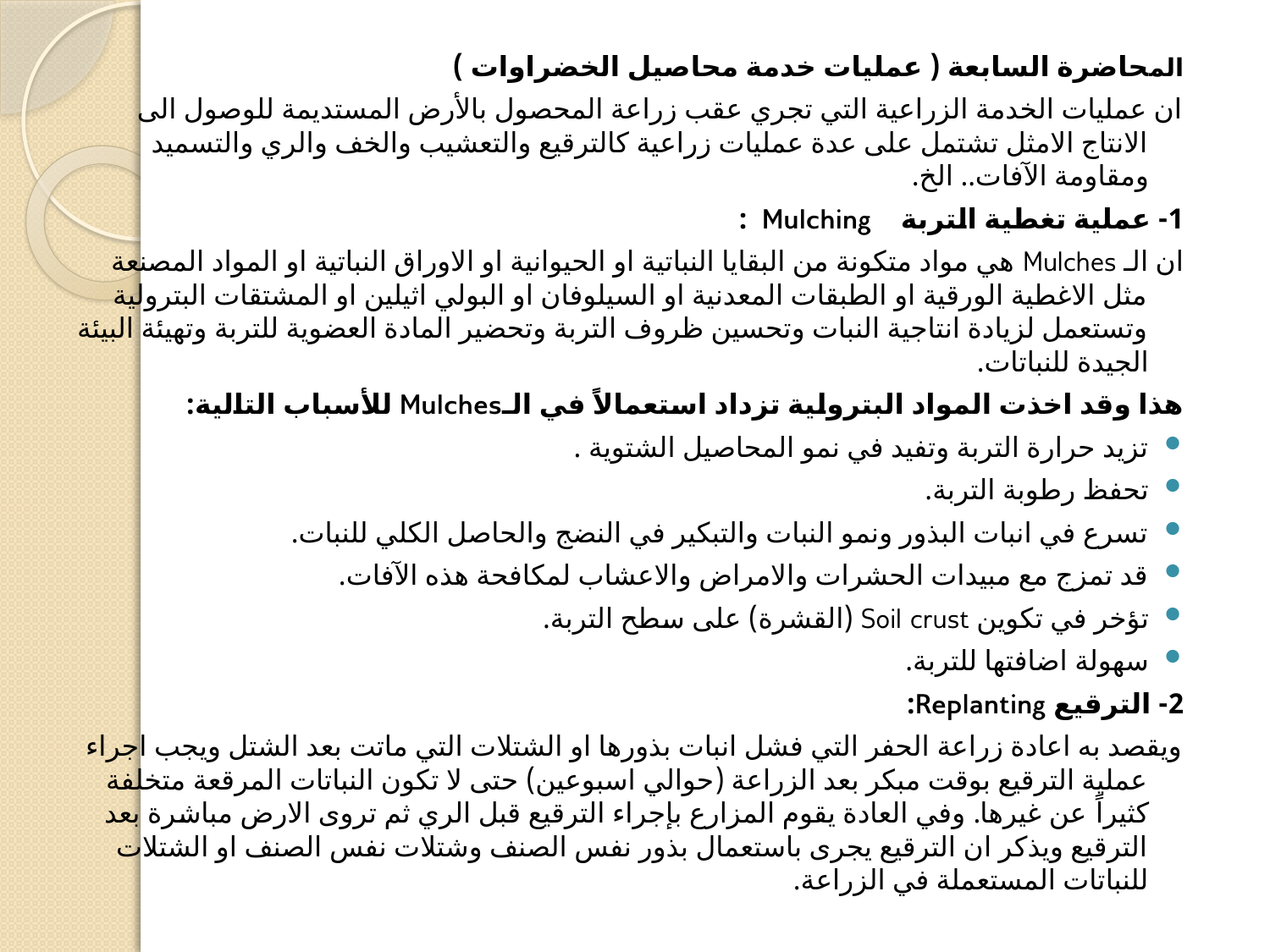

#
المحاضرة السابعة ( عمليات خدمة محاصيل الخضراوات )
ان عمليات الخدمة الزراعية التي تجري عقب زراعة المحصول بالأرض المستديمة للوصول الى الانتاج الامثل تشتمل على عدة عمليات زراعية كالترقيع والتعشيب والخف والري والتسميد ومقاومة الآفات.. الخ.
1- عملية تغطية التربة    Mulching  :
ان الـ Mulches هي مواد متكونة من البقايا النباتية او الحيوانية او الاوراق النباتية او المواد المصنعة مثل الاغطية الورقية او الطبقات المعدنية او السيلوفان او البولي اثيلين او المشتقات البترولية وتستعمل لزيادة انتاجية النبات وتحسين ظروف التربة وتحضير المادة العضوية للتربة وتهيئة البيئة الجيدة للنباتات.
هذا وقد اخذت المواد البترولية تزداد استعمالاً في الـMulches للأسباب التالية:
تزيد حرارة التربة وتفيد في نمو المحاصيل الشتوية .
تحفظ رطوبة التربة.
تسرع في انبات البذور ونمو النبات والتبكير في النضج والحاصل الكلي للنبات.
قد تمزج مع مبيدات الحشرات والامراض والاعشاب لمكافحة هذه الآفات.
تؤخر في تكوين Soil crust (القشرة) على سطح التربة.
سهولة اضافتها للتربة.
2- الترقيع Replanting:
ويقصد به اعادة زراعة الحفر التي فشل انبات بذورها او الشتلات التي ماتت بعد الشتل ويجب اجراء عملية الترقيع بوقت مبكر بعد الزراعة (حوالي اسبوعين) حتى لا تكون النباتات المرقعة متخلفة كثيراً عن غيرها. وفي العادة يقوم المزارع بإجراء الترقيع قبل الري ثم تروى الارض مباشرة بعد الترقيع ويذكر ان الترقيع يجرى باستعمال بذور نفس الصنف وشتلات نفس الصنف او الشتلات للنباتات المستعملة في الزراعة.